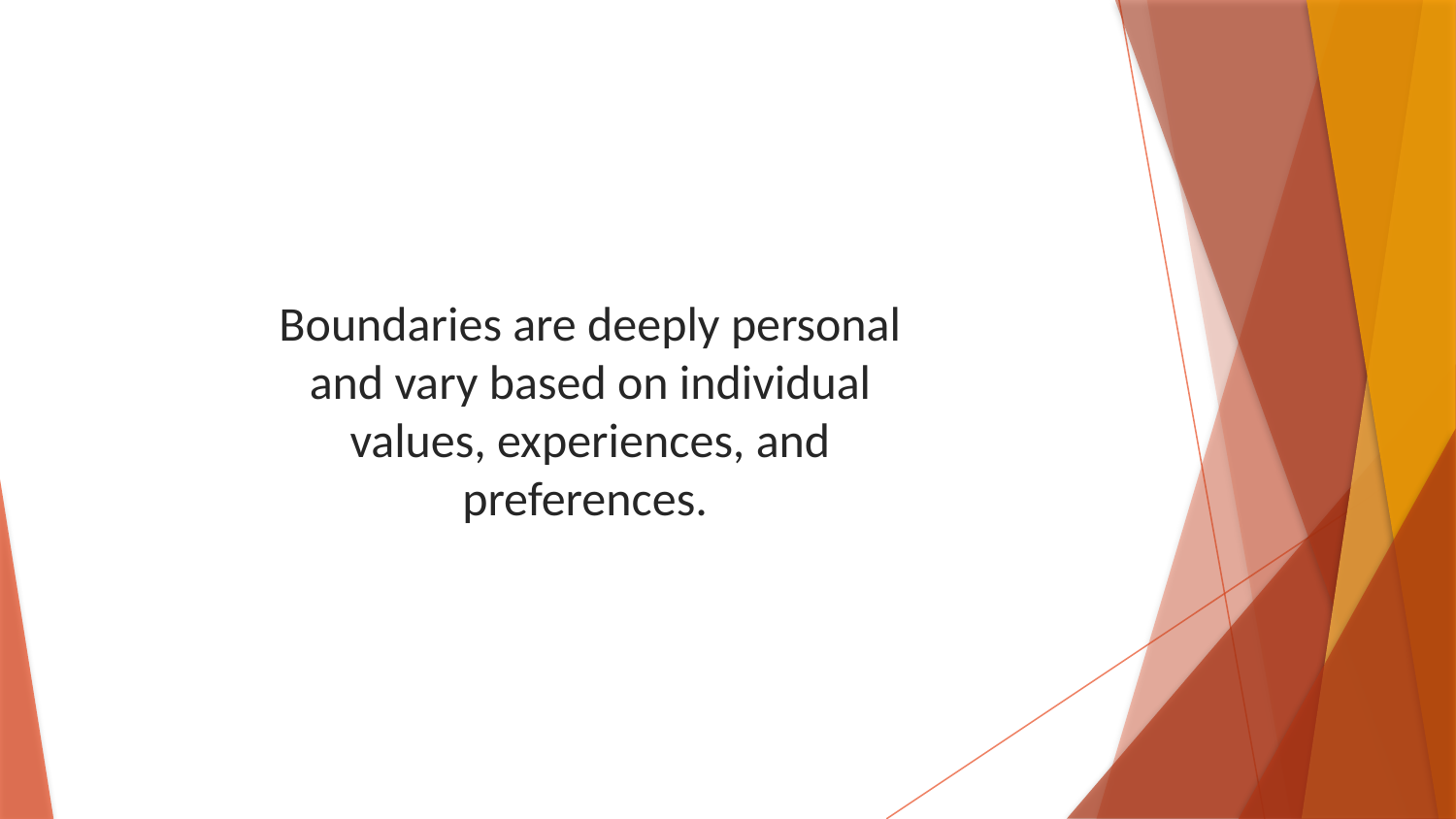

Boundaries are deeply personal and vary based on individual values, experiences, and preferences.